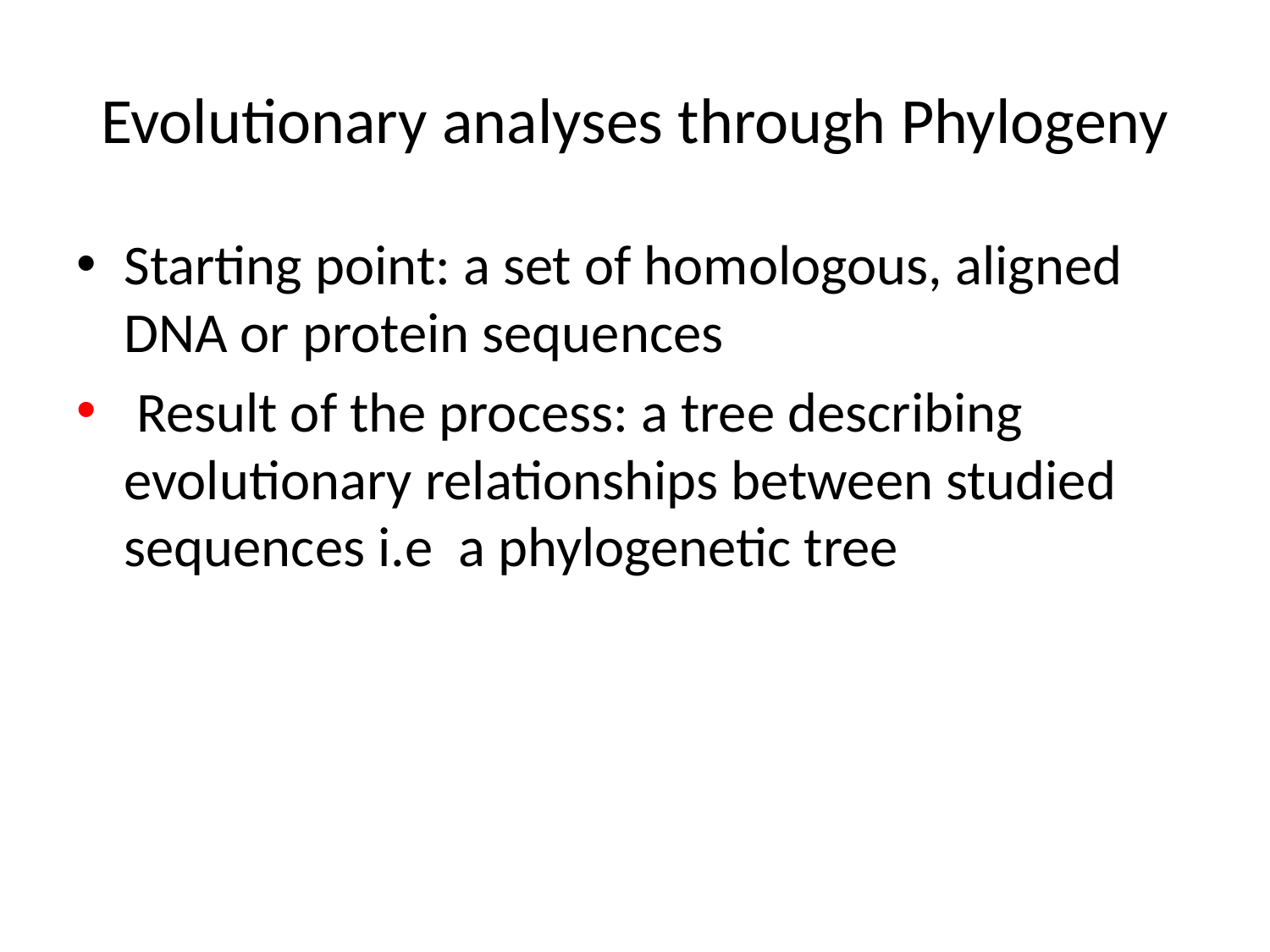

# Evolutionary analyses through Phylogeny
Starting point: a set of homologous, aligned DNA or protein sequences
 Result of the process: a tree describing evolutionary relationships between studied sequences i.e  a phylogenetic tree